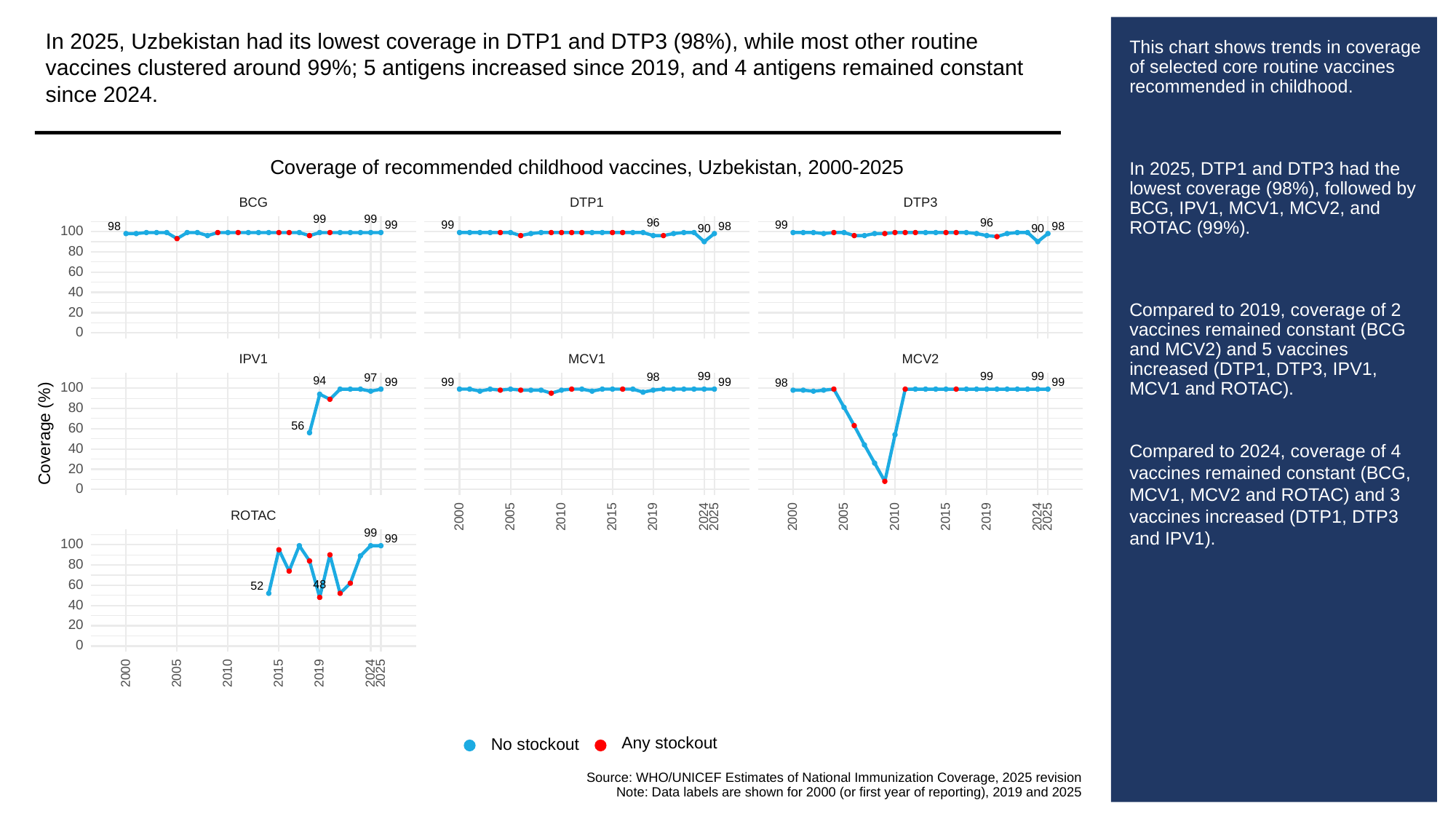

In 2025, Uzbekistan had its lowest coverage in DTP1 and DTP3 (98%), while most other routine vaccines clustered around 99%; 5 antigens increased since 2019, and 4 antigens remained constant since 2024.
# This chart shows trends in coverage of selected core routine vaccines recommended in childhood.

In 2025, DTP1 and DTP3 had the lowest coverage (98%), followed by BCG, IPV1, MCV1, MCV2, and ROTAC (99%).

Compared to 2019, coverage of 2 vaccines remained constant (BCG and MCV2) and 5 vaccines increased (DTP1, DTP3, IPV1, MCV1 and ROTAC).

Compared to 2024, coverage of 4 vaccines remained constant (BCG, MCV1, MCV2 and ROTAC) and 3 vaccines increased (DTP1, DTP3 and IPV1).

Coverage of recommended childhood vaccines, Uzbekistan, 2000-2025
BCG
DTP3
DTP1
99
99

96
96

99
99
99
98
98
98
90
90
100

80

60

40

20

0

MCV1
MCV2
IPV1
99
99
99

98
97
94

99
99
99
99
98
100

80

56

60
Coverage (%)

40

20

0

ROTAC
2000
2005
2010
2015
2019
2024
2025
2000
2005
2010
2015
2019
2024
2025
99

99
100

80

60
48

52

40

20

0

2000
2005
2010
2015
2019
2024
2025
Any stockout
No stockout

Source: WHO/UNICEF Estimates of National Immunization Coverage, 2025 revision
Note: Data labels are shown for 2000 (or first year of reporting), 2019 and 2025